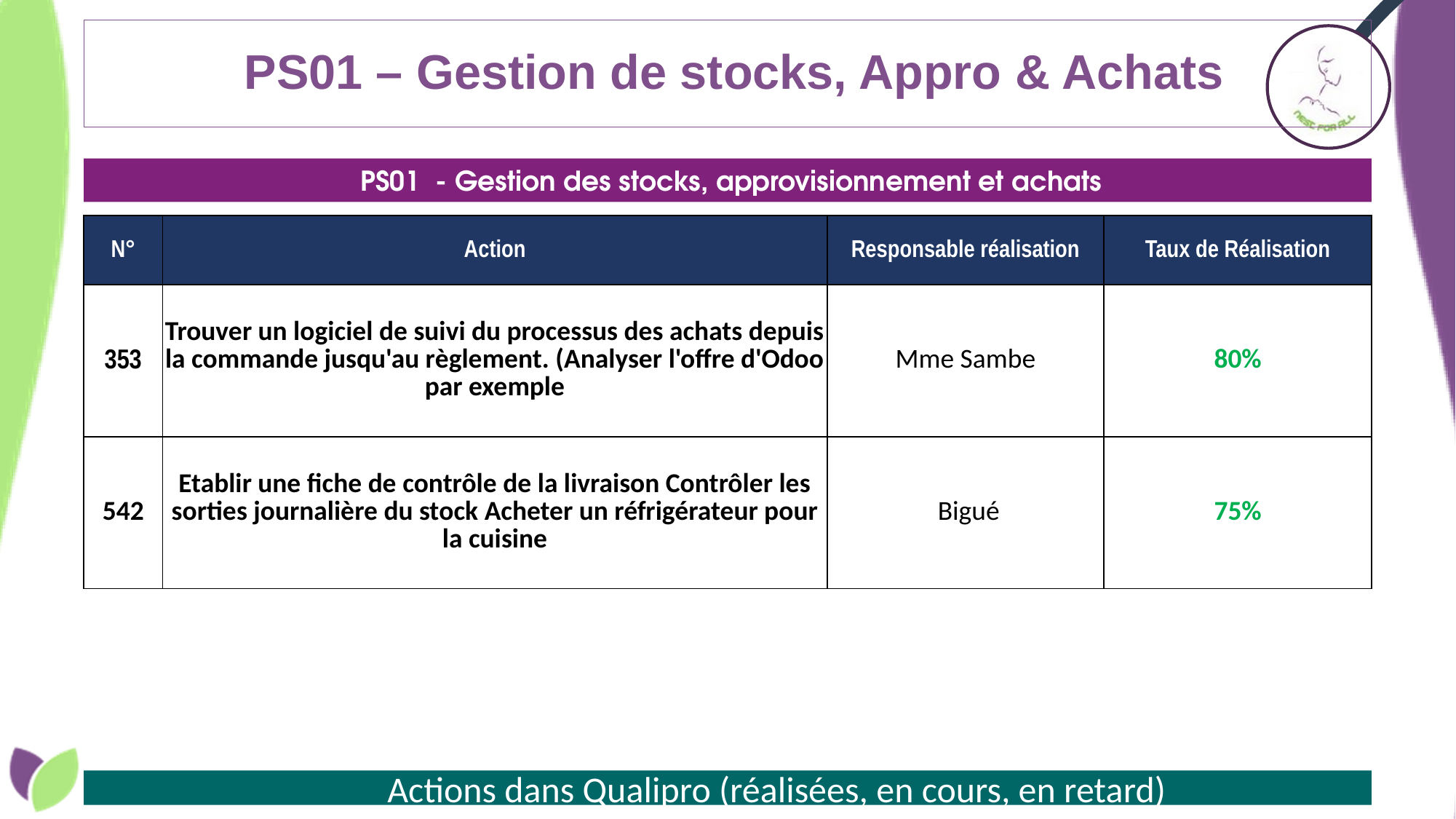

# PS01 – Gestion de stocks, Appro & Achats
 PS01  - Gestion des stocks, approvisionnement et achats
| N° | Action | Responsable réalisation | Taux de Réalisation |
| --- | --- | --- | --- |
| 353 | Trouver un logiciel de suivi du processus des achats depuis la commande jusqu'au règlement. (Analyser l'offre d'Odoo par exemple | Mme Sambe | 80% |
| 542 | Etablir une fiche de contrôle de la livraison Contrôler les sorties journalière du stock Acheter un réfrigérateur pour la cuisine | Bigué | 75% |
Actions dans Qualipro (réalisées, en cours, en retard)